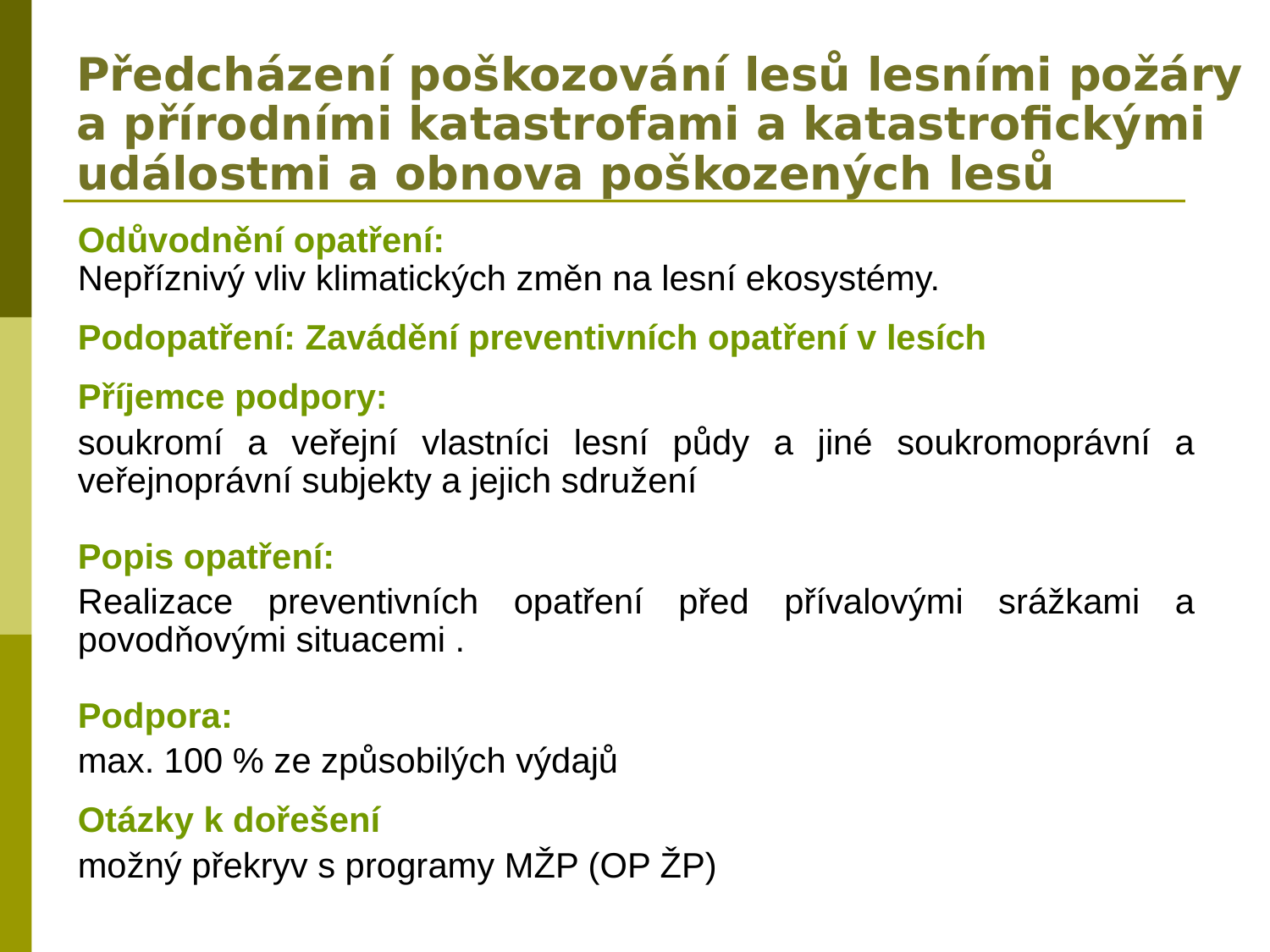

# Předcházení poškozování lesů lesními požáry a přírodními katastrofami a katastrofickými událostmi a obnova poškozených lesů
Odůvodnění opatření:
Nepříznivý vliv klimatických změn na lesní ekosystémy.
Podopatření: Zavádění preventivních opatření v lesích
Příjemce podpory:
soukromí a veřejní vlastníci lesní půdy a jiné soukromoprávní a veřejnoprávní subjekty a jejich sdružení

Popis opatření:
Realizace preventivních opatření před přívalovými srážkami a povodňovými situacemi .

Podpora:
max. 100 % ze způsobilých výdajů
Otázky k dořešení
možný překryv s programy MŽP (OP ŽP)